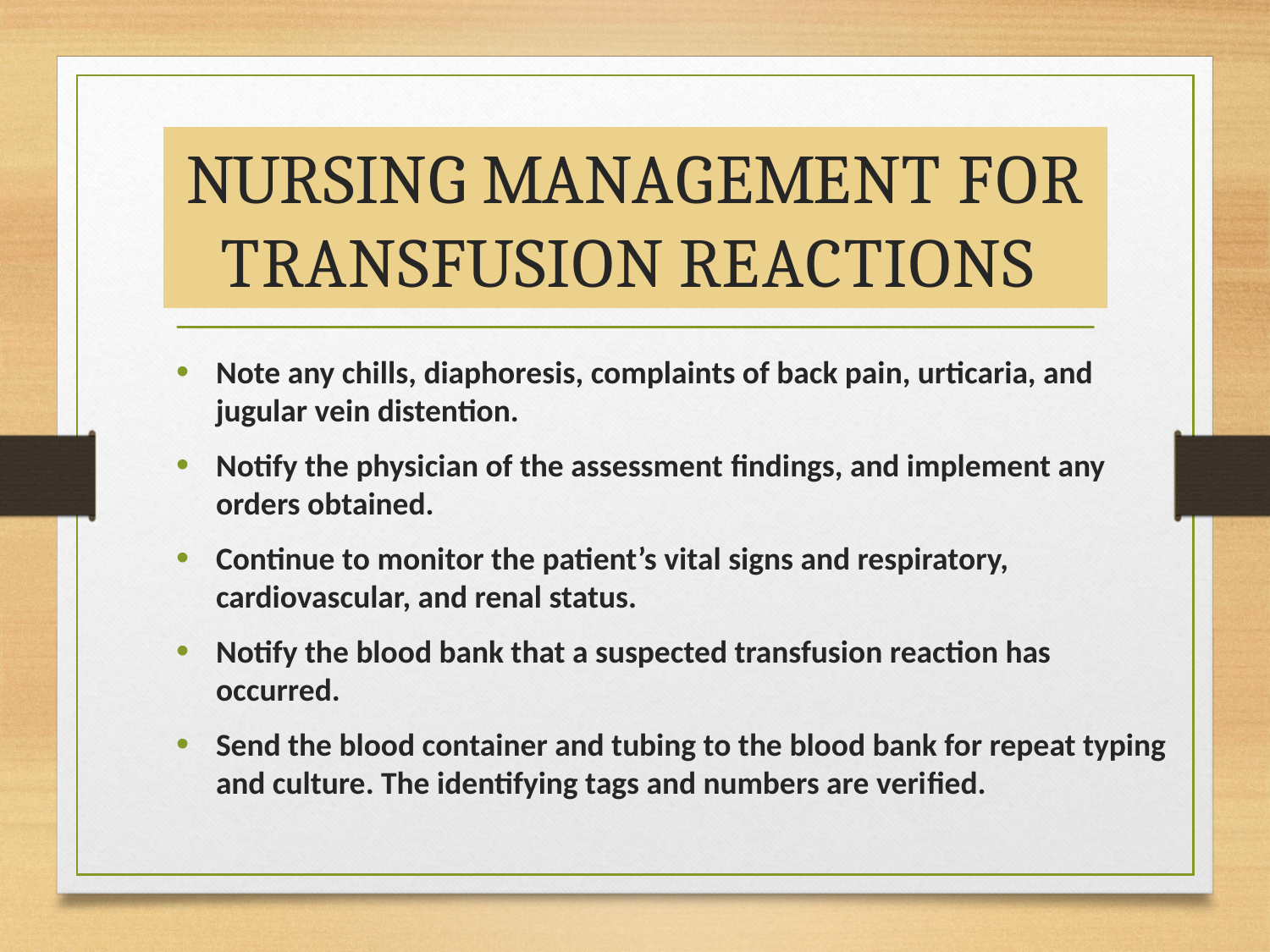

# NURSING MANAGEMENT FOR TRANSFUSION REACTIONS
Note any chills, diaphoresis, complaints of back pain, urticaria, and jugular vein distention.
Notify the physician of the assessment ﬁndings, and implement any orders obtained.
Continue to monitor the patient’s vital signs and respiratory, cardiovascular, and renal status.
Notify the blood bank that a suspected transfusion reaction has occurred.
Send the blood container and tubing to the blood bank for repeat typing and culture. The identifying tags and numbers are veriﬁed.